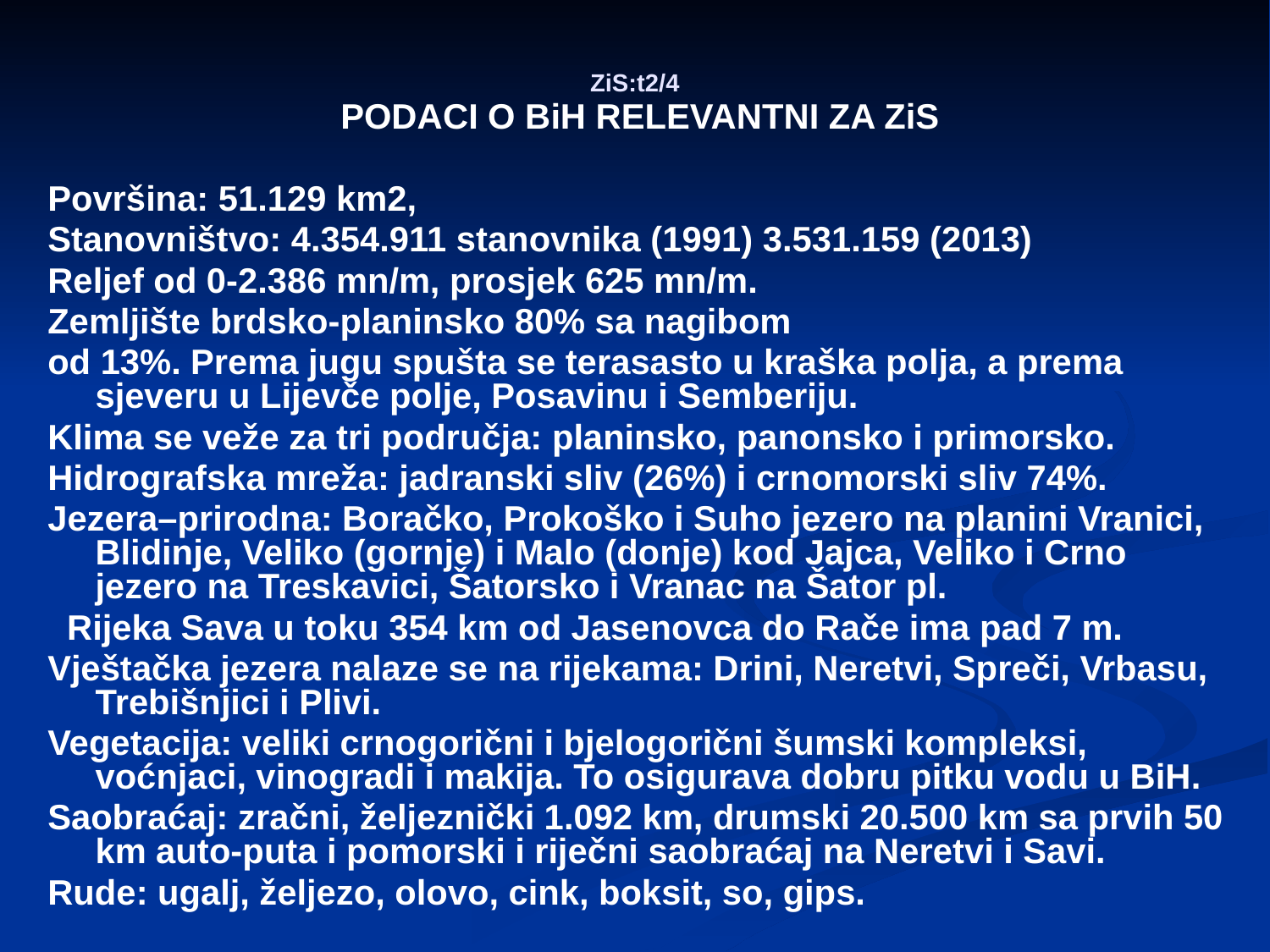

# ZiS:t2/4
PODACI O BiH RELEVANTNI ZA ZiS

Površina: 51.129 km2,
Stanovništvo: 4.354.911 stanovnika (1991) 3.531.159 (2013)
Reljef od 0-2.386 mn/m, prosjek 625 mn/m.
Zemljište brdsko-planinsko 80% sa nagibom
od 13%. Prema jugu spušta se terasasto u kraška polja, a prema sjeveru u Lijevče polje, Posavinu i Semberiju.
Klima se veže za tri područja: planinsko, panonsko i primorsko.
Hidrografska mreža: jadranski sliv (26%) i crnomorski sliv 74%.
Jezera–prirodna: Boračko, Prokoško i Suho jezero na planini Vranici, Blidinje, Veliko (gornje) i Malo (donje) kod Jajca, Veliko i Crno jezero na Treskavici, Šatorsko i Vranac na Šator pl.
  Rijeka Sava u toku 354 km od Jasenovca do Rače ima pad 7 m.
Vještačka jezera nalaze se na rijekama: Drini, Neretvi, Spreči, Vrbasu, Trebišnjici i Plivi.
Vegetacija: veliki crnogorični i bjelogorični šumski kompleksi, voćnjaci, vinogradi i makija. To osigurava dobru pitku vodu u BiH.
Saobraćaj: zračni, željeznički 1.092 km, drumski 20.500 km sa prvih 50 km auto-puta i pomorski i riječni saobraćaj na Neretvi i Savi.
Rude: ugalj, željezo, olovo, cink, boksit, so, gips.